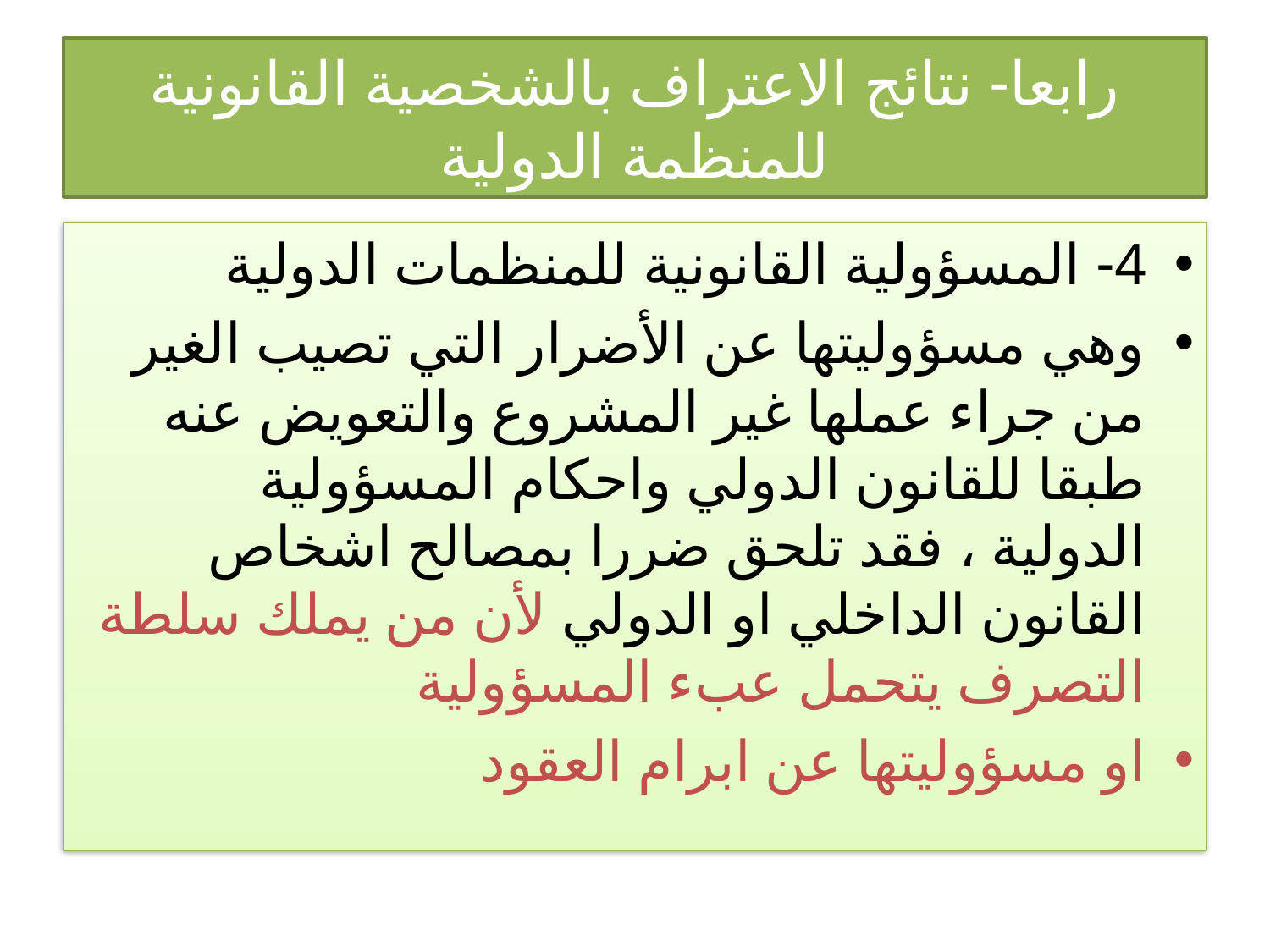

# رابعا- نتائج الاعتراف بالشخصية القانونية للمنظمة الدولية
4- المسؤولية القانونية للمنظمات الدولية
وهي مسؤوليتها عن الأضرار التي تصيب الغير من جراء عملها غير المشروع والتعويض عنه طبقا للقانون الدولي واحكام المسؤولية الدولية ، فقد تلحق ضررا بمصالح اشخاص القانون الداخلي او الدولي لأن من يملك سلطة التصرف يتحمل عبء المسؤولية
او مسؤوليتها عن ابرام العقود